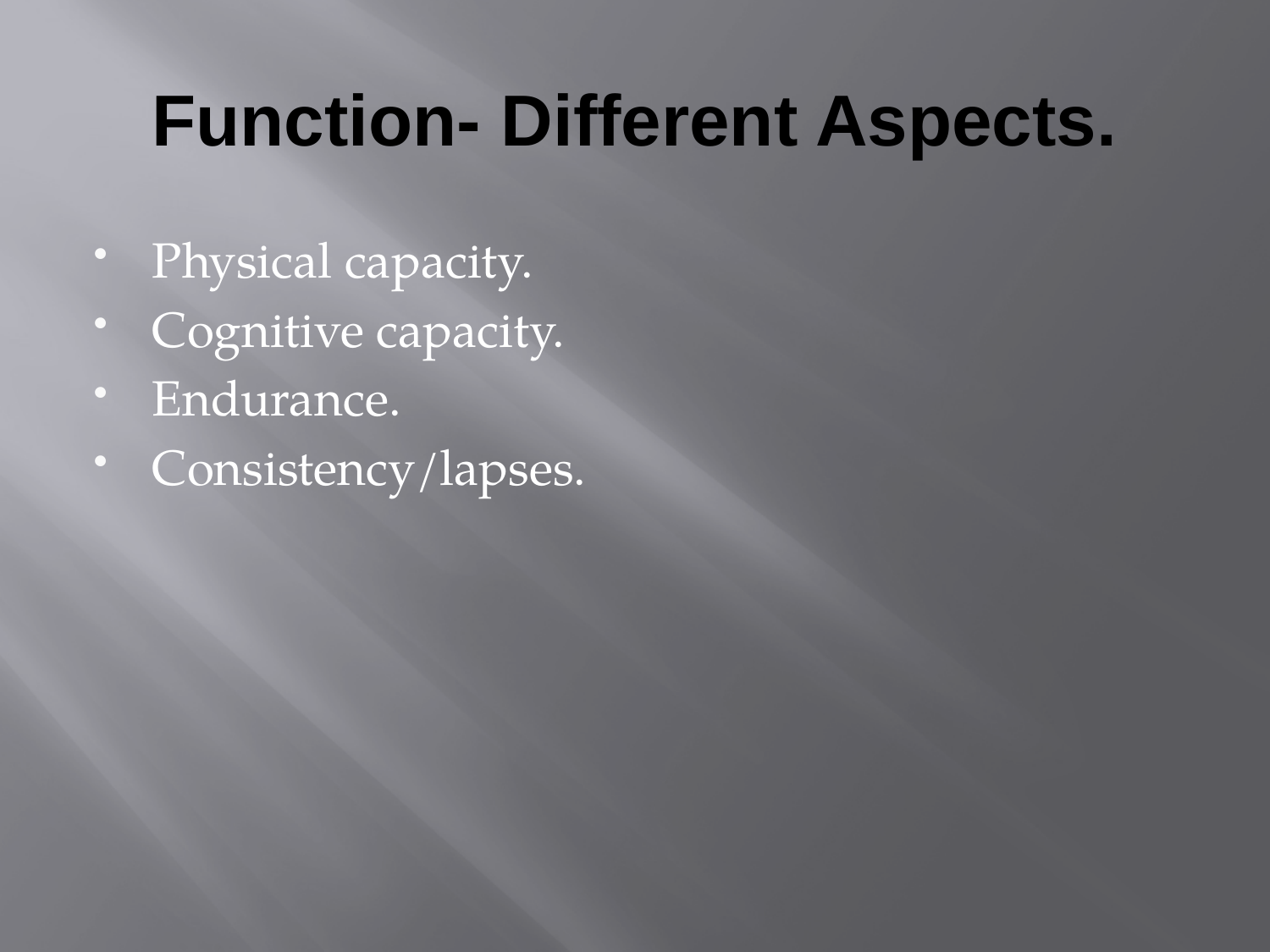

# Function- Different Aspects.
Physical capacity.
Cognitive capacity.
Endurance.
Consistency/lapses.